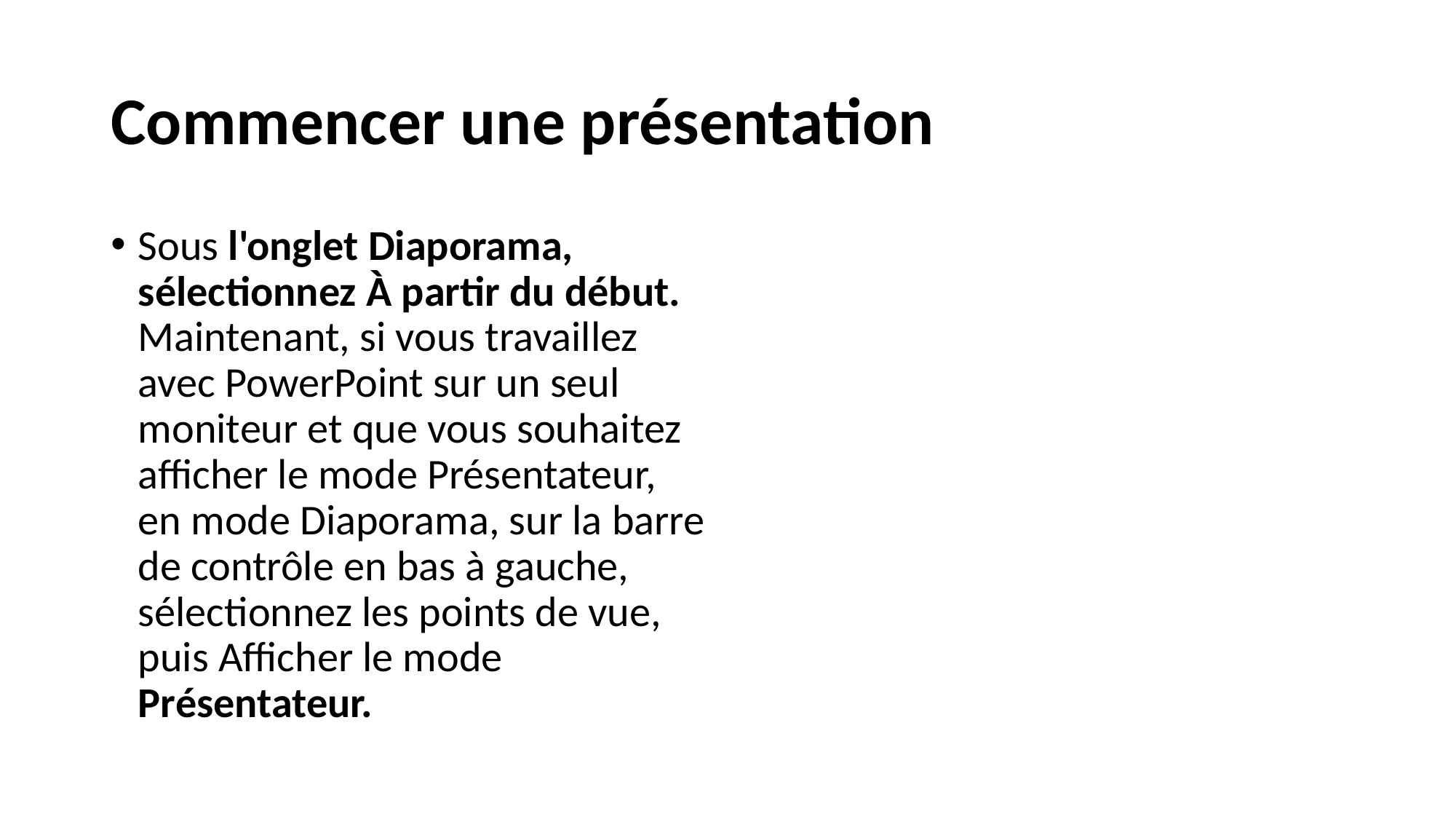

# Commencer une présentation
Sous l'onglet Diaporama, sélectionnez À partir du début. Maintenant, si vous travaillez avec PowerPoint sur un seul moniteur et que vous souhaitez afficher le mode Présentateur, en mode Diaporama, sur la barre de contrôle en bas à gauche, sélectionnez les points de vue, puis Afficher le mode Présentateur.